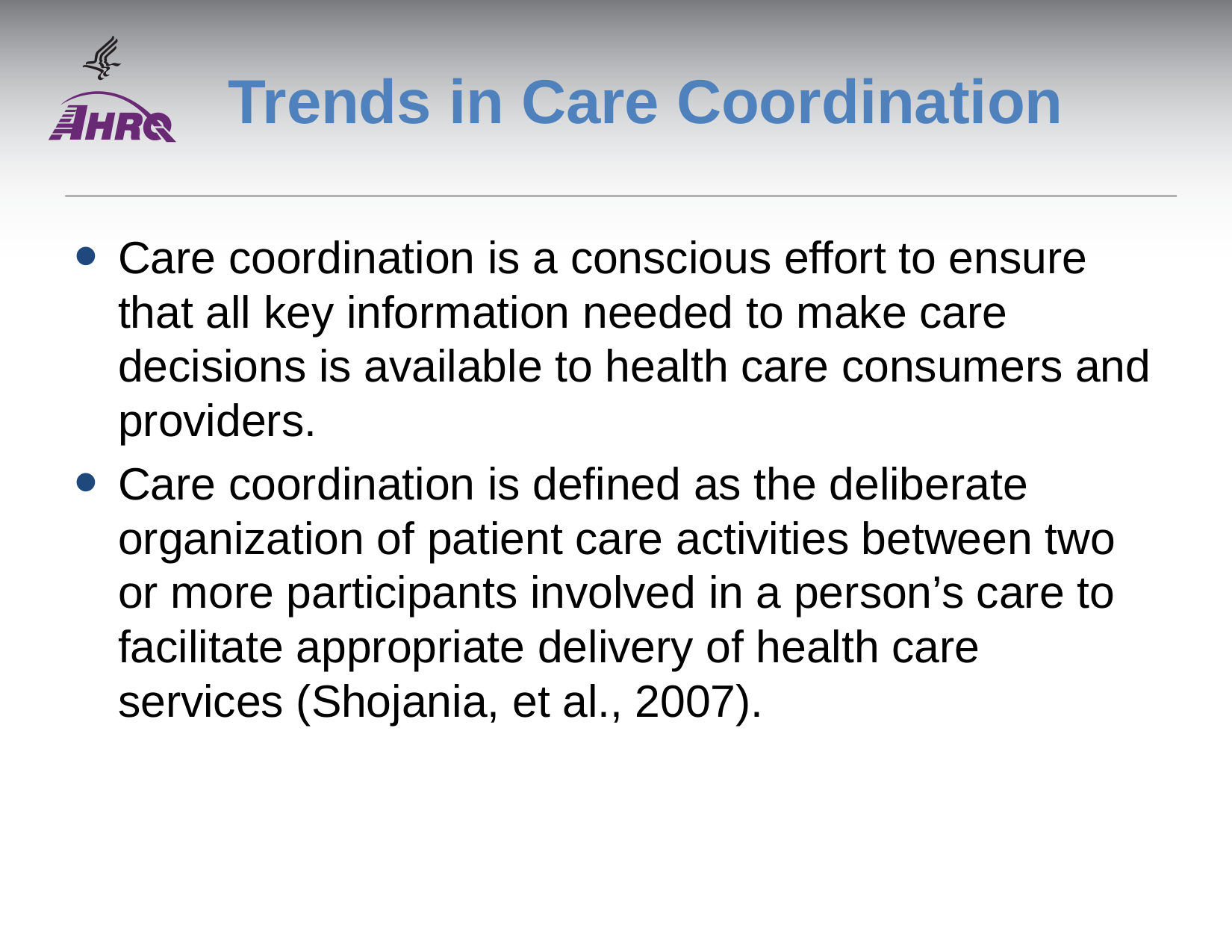

# Trends in Care Coordination
Care coordination is a conscious effort to ensure that all key information needed to make care decisions is available to health care consumers and providers.
Care coordination is defined as the deliberate organization of patient care activities between two or more participants involved in a person’s care to facilitate appropriate delivery of health care services (Shojania, et al., 2007).